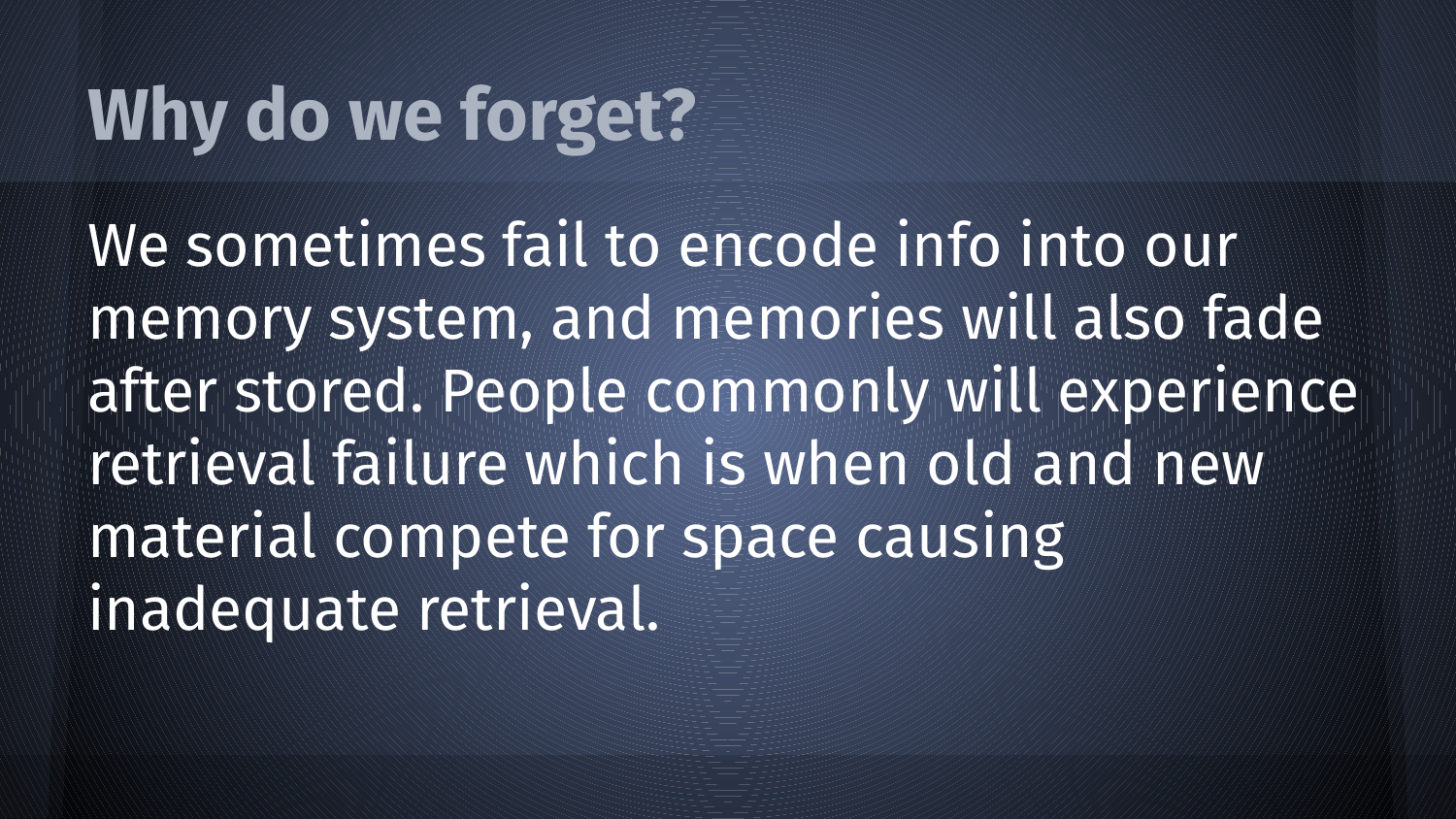

# Why do we forget?
We sometimes fail to encode info into our memory system, and memories will also fade after stored. People commonly will experience retrieval failure which is when old and new material compete for space causing inadequate retrieval.